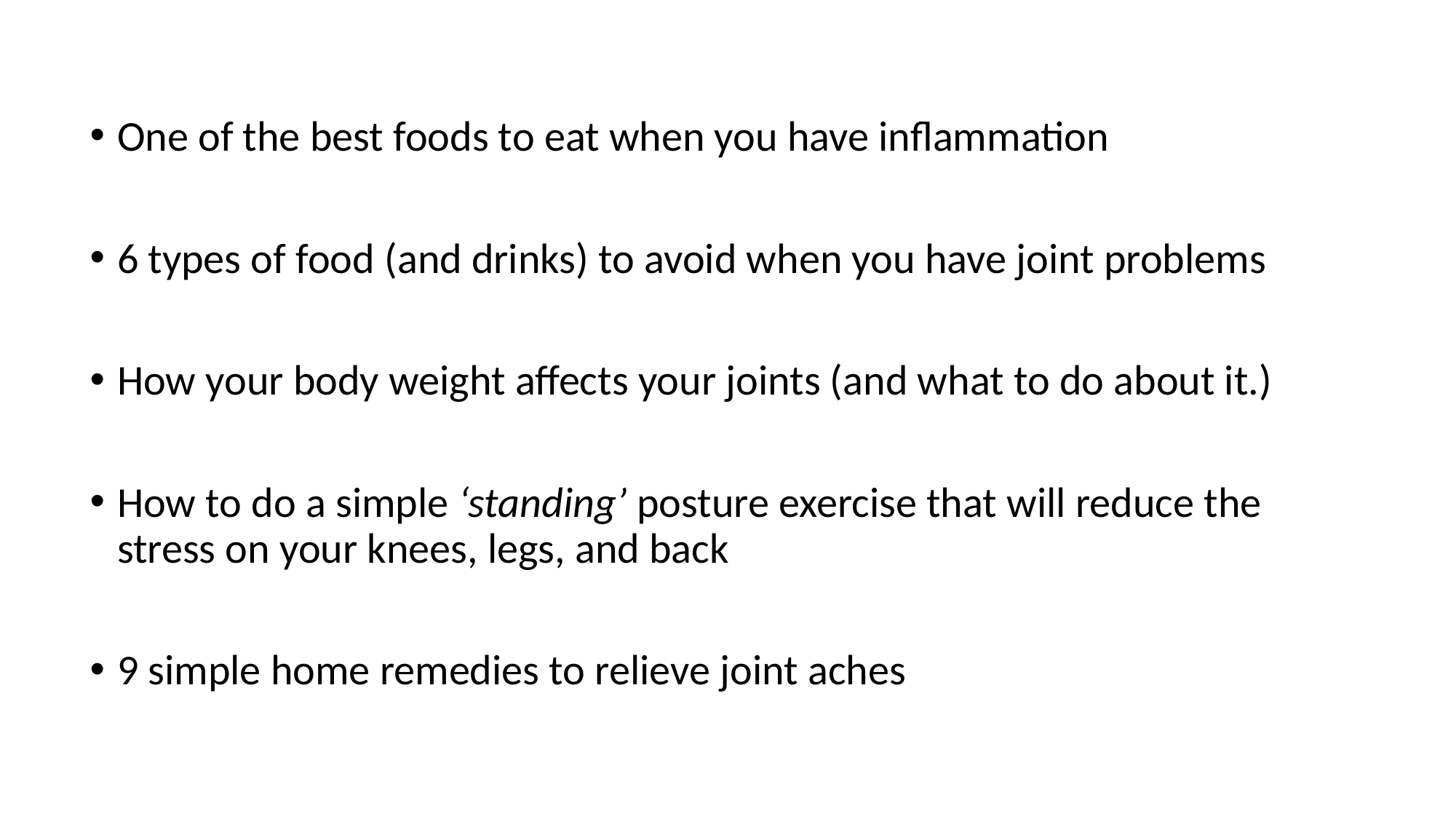

One of the best foods to eat when you have inflammation

6 types of food (and drinks) to avoid when you have joint problems

How your body weight affects your joints (and what to do about it.)

How to do a simple ‘standing’ posture exercise that will reduce the stress on your knees, legs, and back

9 simple home remedies to relieve joint aches